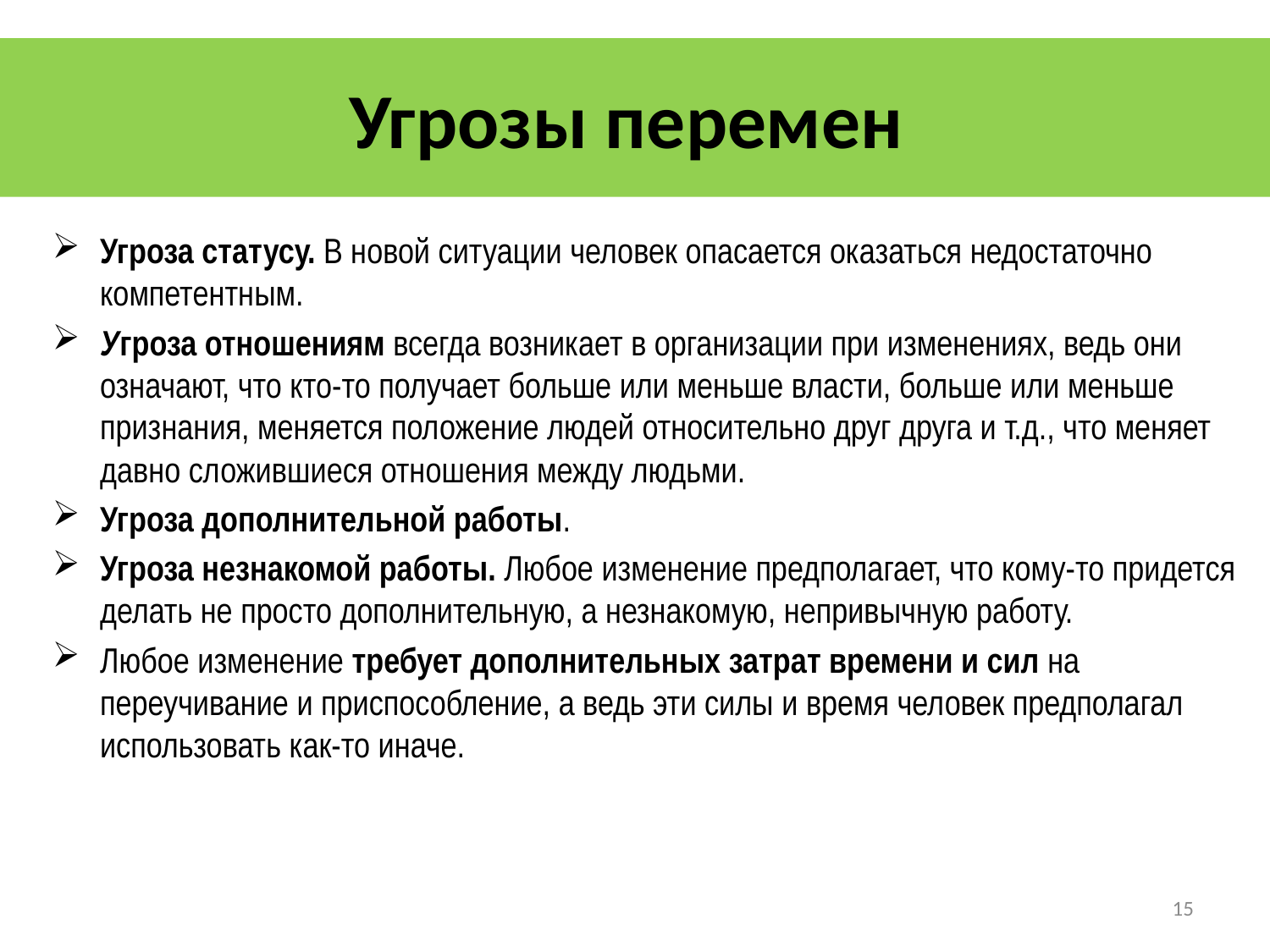

# Угрозы перемен
Угроза статусу. В новой ситуации человек опасается оказаться недостаточно компетентным.
Угроза отношениям всегда возникает в организации при изменениях, ведь они означают, что кто-то получает больше или меньше власти, больше или меньше признания, меняется положение людей относительно друг друга и т.д., что меняет давно сложившиеся отношения между людьми.
Угроза дополнительной работы.
Угроза незнакомой работы. Любое изменение предполагает, что кому-то придется делать не просто дополнительную, а незнакомую, непривычную работу.
Любое изменение требует дополнительных затрат времени и сил на переучивание и приспособление, а ведь эти силы и время человек предполагал использовать как-то иначе.

15